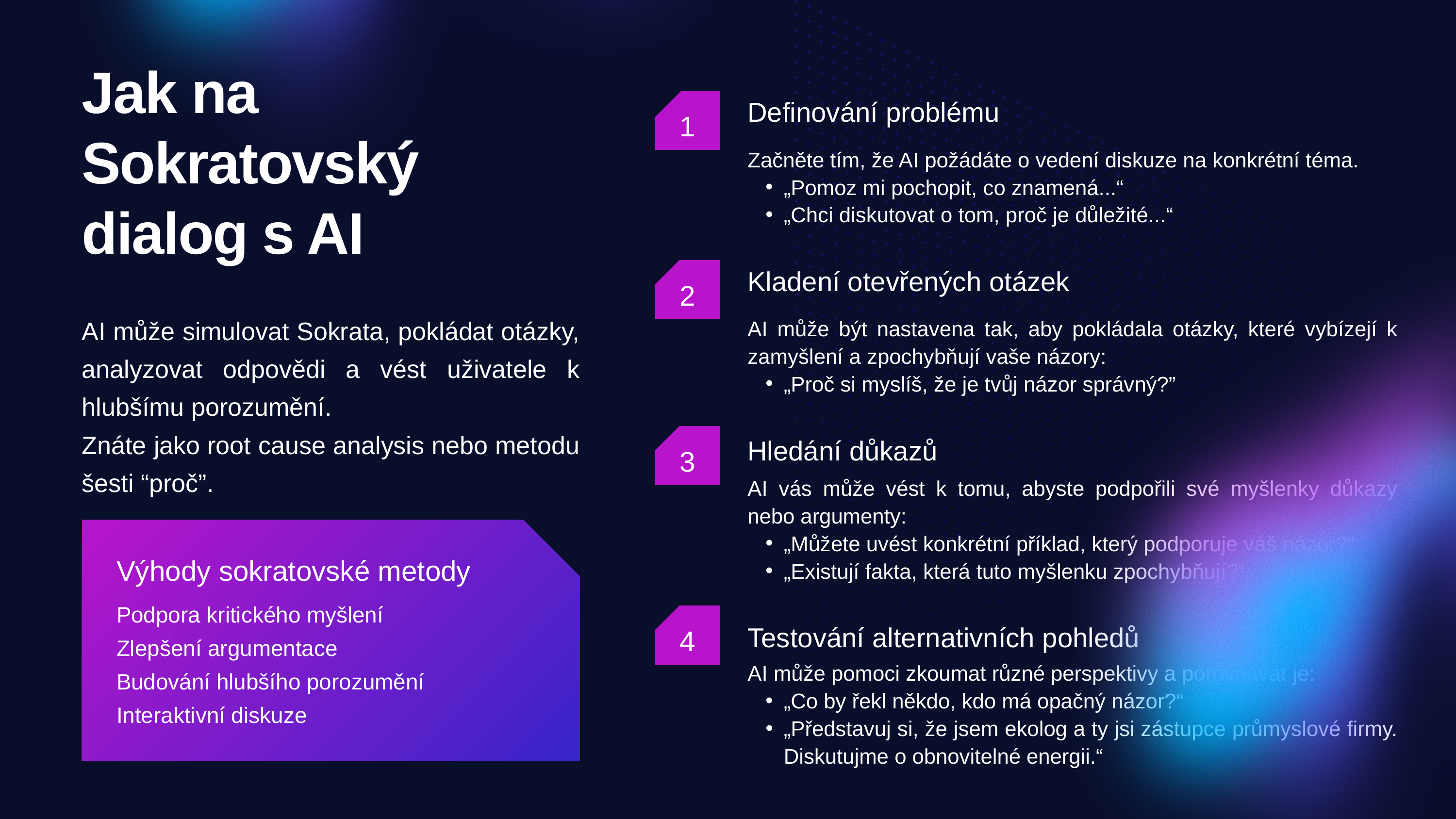

Jak na Sokratovský dialog s AI

1
Definování problému
Začněte tím, že AI požádáte o vedení diskuze na konkrétní téma.
„Pomoz mi pochopit, co znamená...“
„Chci diskutovat o tom, proč je důležité...“

2

Kladení otevřených otázek

AI může simulovat Sokrata, pokládat otázky, analyzovat odpovědi a vést uživatele k hlubšímu porozumění.
Znáte jako root cause analysis nebo metodu šesti “proč”.

AI může být nastavena tak, aby pokládala otázky, které vybízejí k zamyšlení a zpochybňují vaše názory:
„Proč si myslíš, že je tvůj názor správný?”

3
Hledání důkazů
AI vás může vést k tomu, abyste podpořili své myšlenky důkazy nebo argumenty:
„Můžete uvést konkrétní příklad, který podporuje váš názor?“
„Existují fakta, která tuto myšlenku zpochybňují?“

Výhody sokratovské metody

4
Podpora kritického myšlení
Zlepšení argumentace
Budování hlubšího porozumění
Interaktivní diskuze
Testování alternativních pohledů
AI může pomoci zkoumat různé perspektivy a porovnávat je:
„Co by řekl někdo, kdo má opačný názor?“
„Představuj si, že jsem ekolog a ty jsi zástupce průmyslové firmy. Diskutujme o obnovitelné energii.“